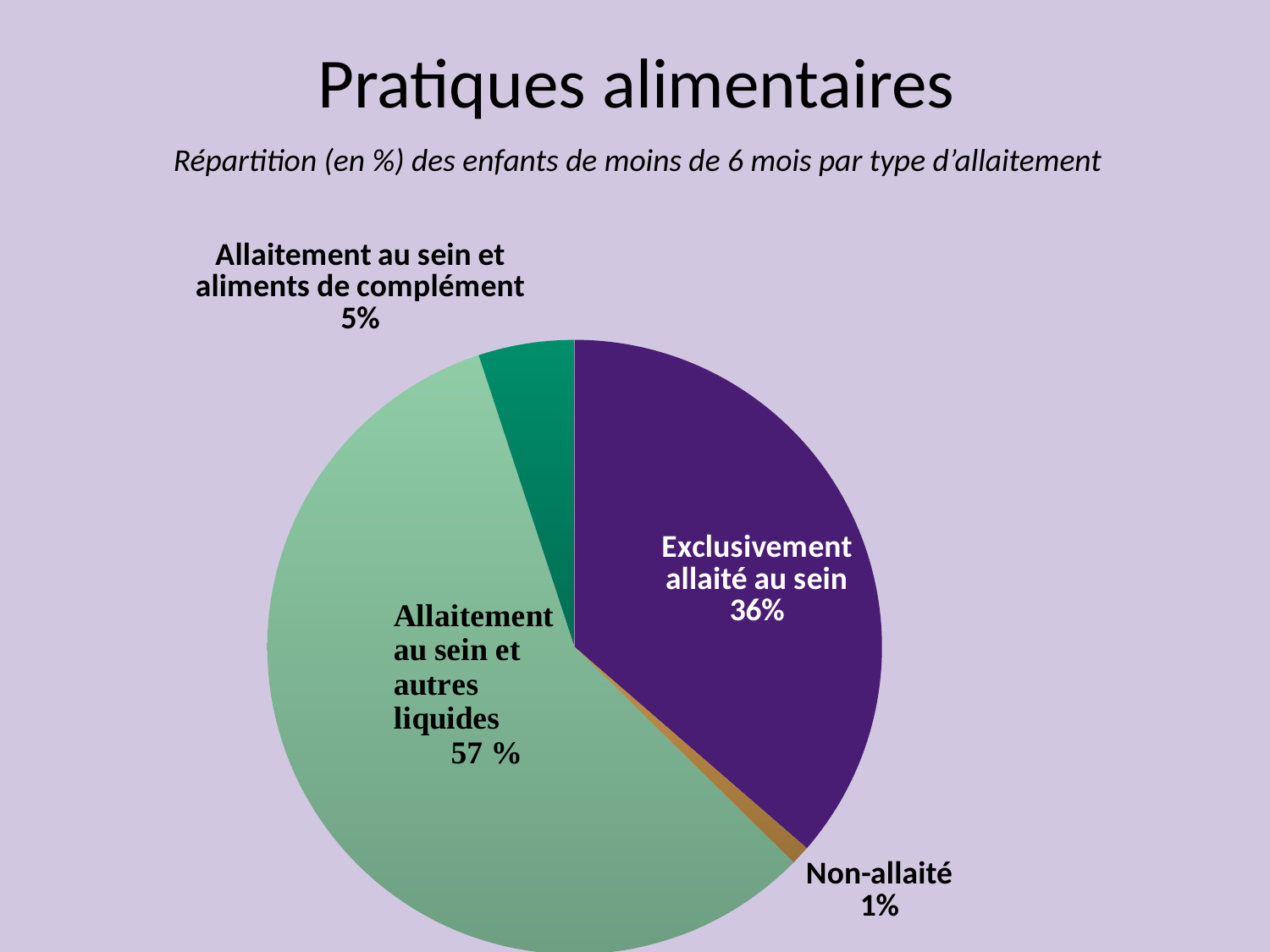

Pratiques alimentaires
Répartition (en %) des enfants de moins de 6 mois par type d’allaitement

### Chart

| Category | Sales |
|---|---|
| Exclusivement allaité au sein | 36.0 |
| Non-allaité | 1.0 |
| Allaitement au sein et autres liquides | 57.0 |
| Allaitement au sein et aliments de complément | 5.0 |